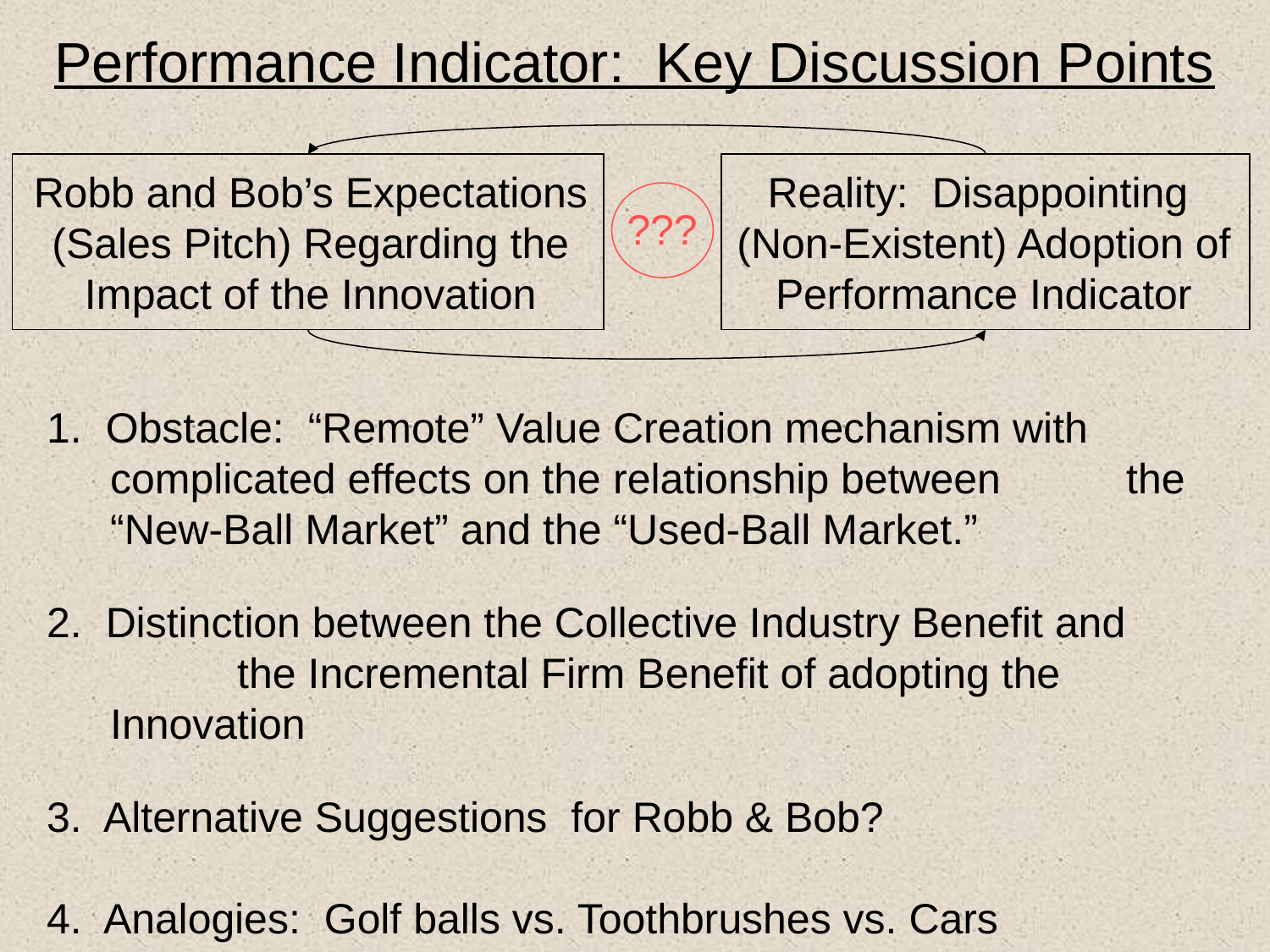

Performance Indicator:  Key Discussion Points

Robb and Bob’s Expectations
(Sales Pitch) Regarding the
Impact of the Innovation
Reality:  Disappointing
(Non-Existent) Adoption of
Performance Indicator

???
1.  Obstacle:  “Remote” Value Creation mechanism with 	complicated effects on the relationship between 	the “New-Ball Market” and the “Used-Ball Market.”

2.  Distinction between the Collective Industry Benefit and 	the Incremental Firm Benefit of adopting the Innovation

3.  Alternative Suggestions  for Robb & Bob?

4.  Analogies:  Golf balls vs. Toothbrushes vs. Cars